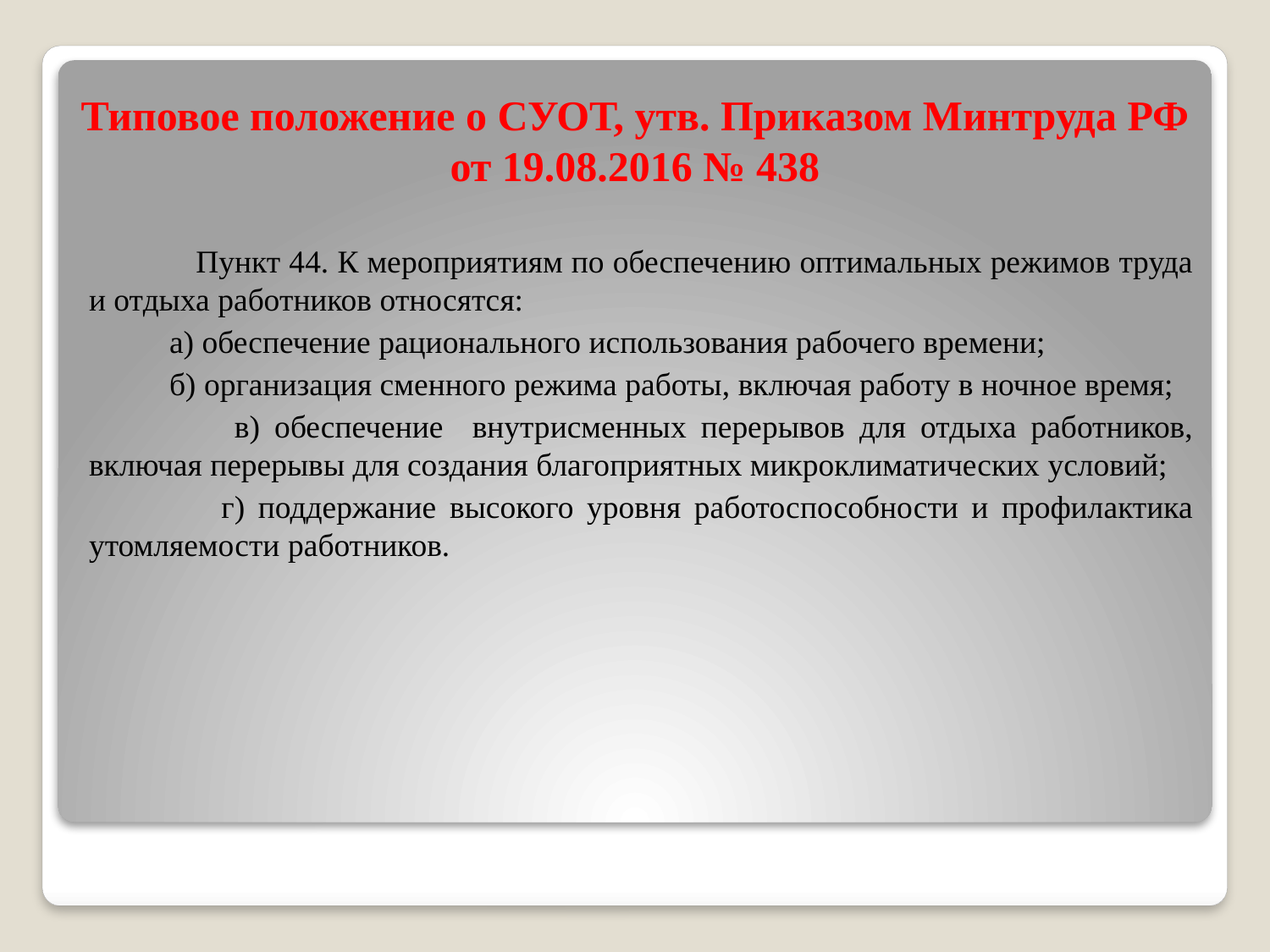

# Типовое положение о СУОТ, утв. Приказом Минтруда РФ от 19.08.2016 № 438
          Пункт 44. К мероприятиям по обеспечению оптимальных режимов труда и отдыха работников относятся:
          а) обеспечение рационального использования рабочего времени;
          б) организация сменного режима работы, включая работу в ночное время;
          в) обеспечение  внутрисменных перерывов для отдыха работников, включая перерывы для создания благоприятных микроклиматических условий;
          г) поддержание высокого уровня работоспособности и профилактика утомляемости работников.